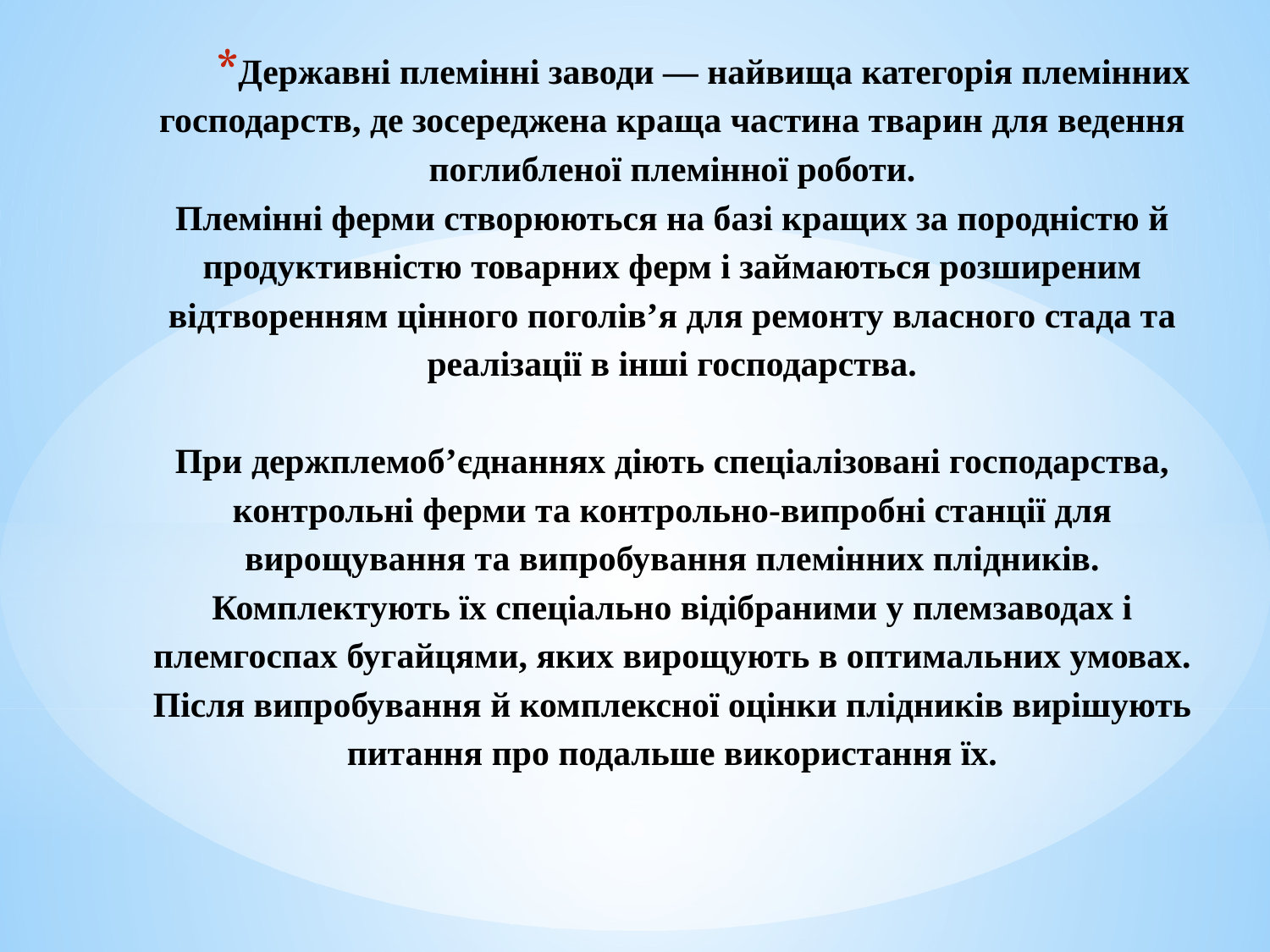

# Державні племінні заводи — найвища категорія племінних господарств, де зосереджена краща частина тварин для ведення поглибленої племінної роботи. Племінні ферми створюються на базі кращих за породністю й продуктивністю товарних ферм і займаються розширеним відтворенням цінного поголів’я для ремонту власного стада та реалізації в інші господарства. При держплемоб’єднаннях діють спеціалізовані господарства, контрольні ферми та контрольно-випробні станції для вирощування та випробування племінних плідників. Комплектують їх спеціально відібраними у племзаводах і племгоспах бугайцями, яких вирощують в оптимальних умовах. Після випробування й комплексної оцінки плідників вирішують питання про подальше використання їх.